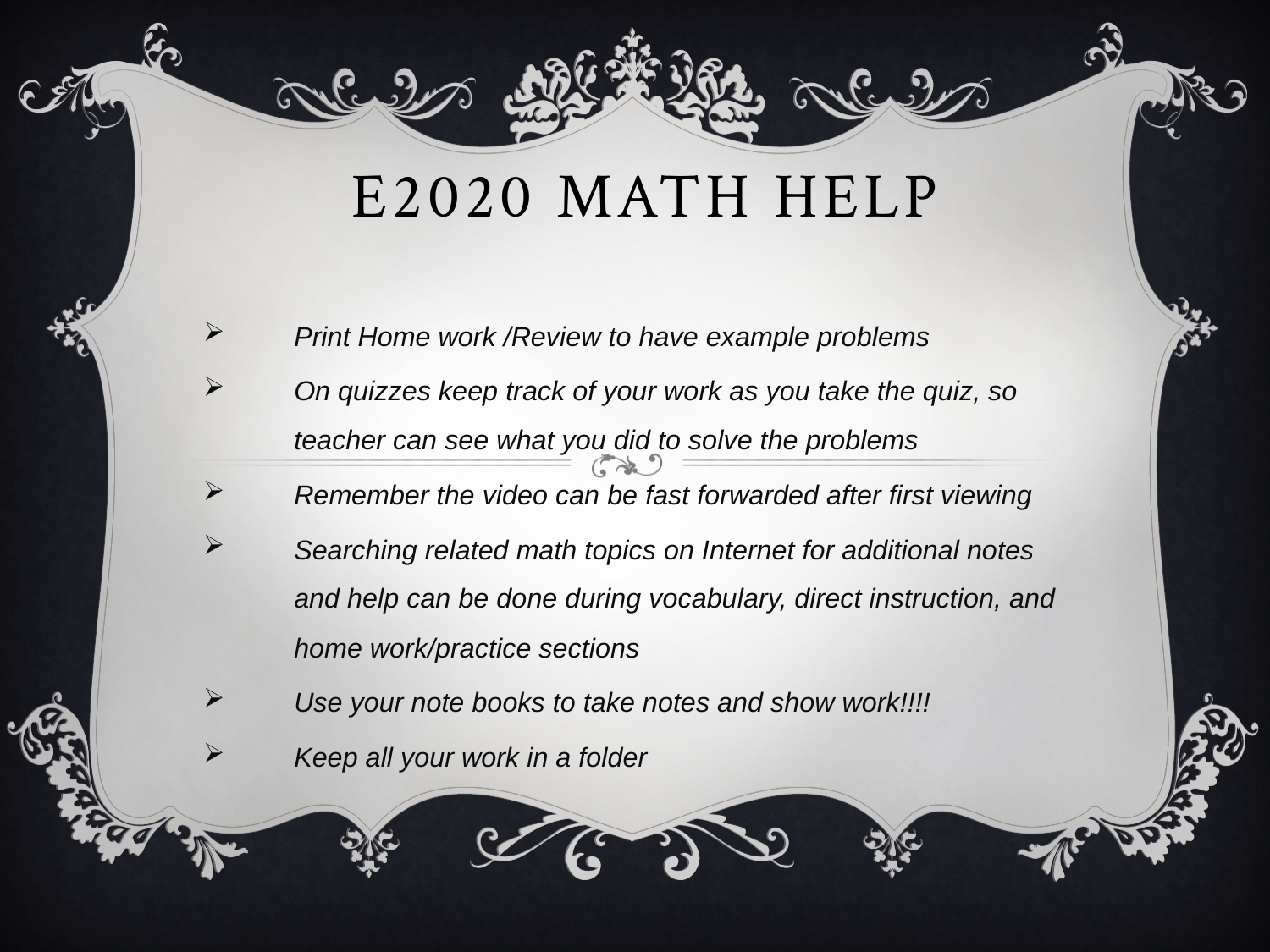

# E2020 Math Help
Print Home work /Review to have example problems
On quizzes keep track of your work as you take the quiz, so teacher can see what you did to solve the problems
Remember the video can be fast forwarded after first viewing
Searching related math topics on Internet for additional notes and help can be done during vocabulary, direct instruction, and home work/practice sections
Use your note books to take notes and show work!!!!
Keep all your work in a folder